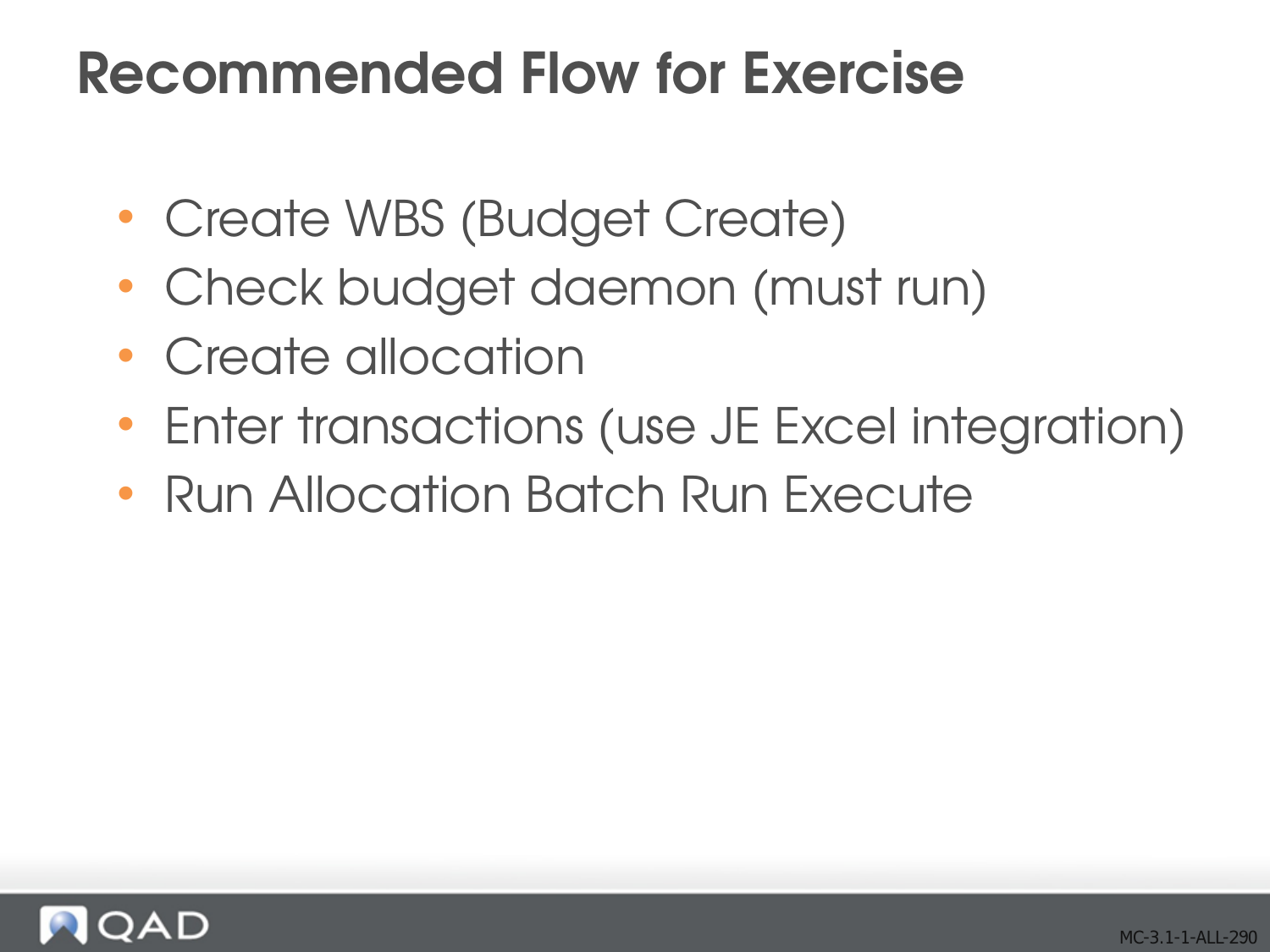

# Recommended Flow for Exercise
Create WBS (Budget Create)
Check budget daemon (must run)
Create allocation
Enter transactions (use JE Excel integration)
Run Allocation Batch Run Execute
MC-3.1-1-ALL-290